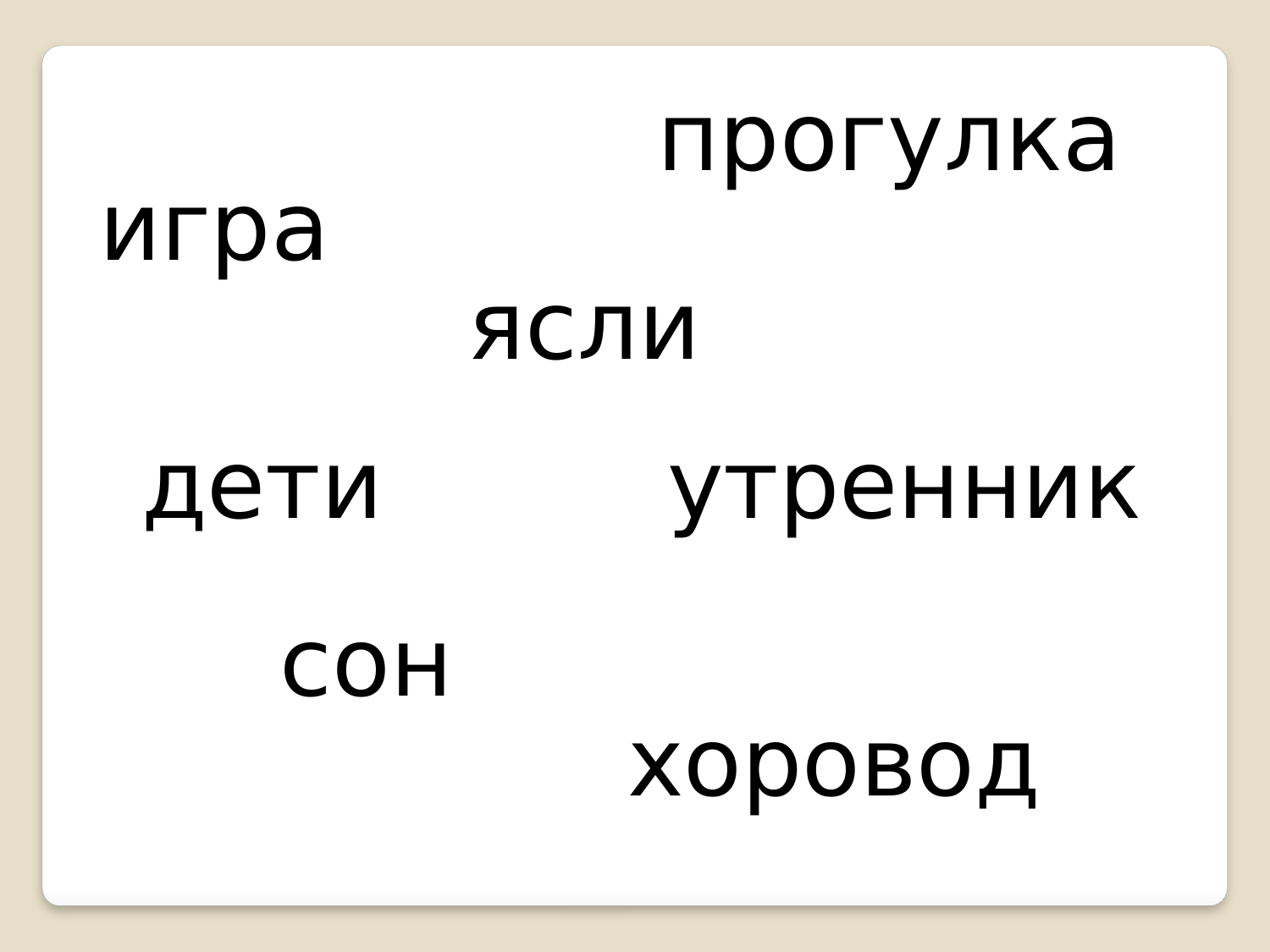

прогулка
игра
ясли
дети
утренник
сон
хоровод